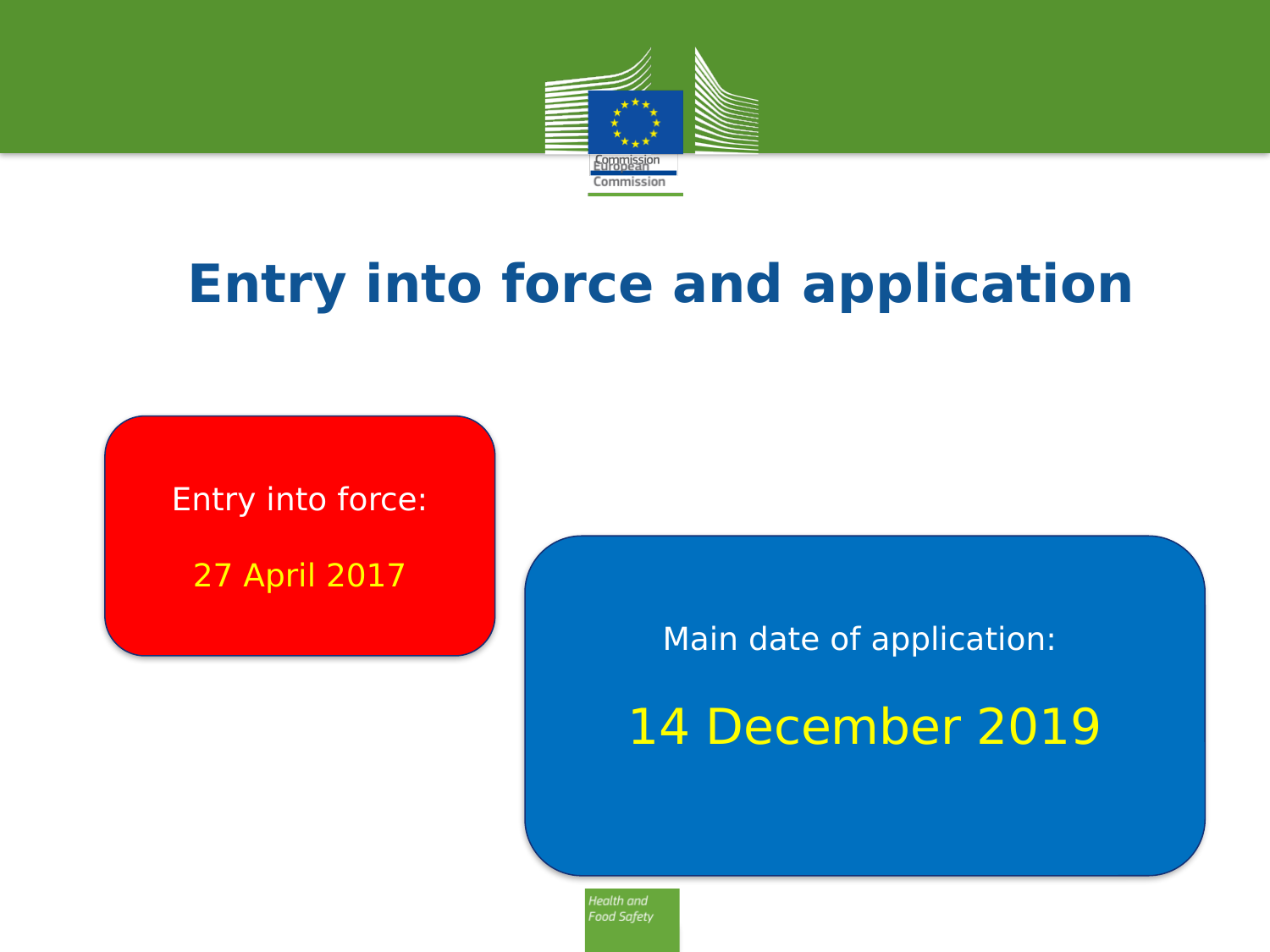

# Entry into force and application

Entry into force:

27 April 2017

Main date of application:

14 December 2019